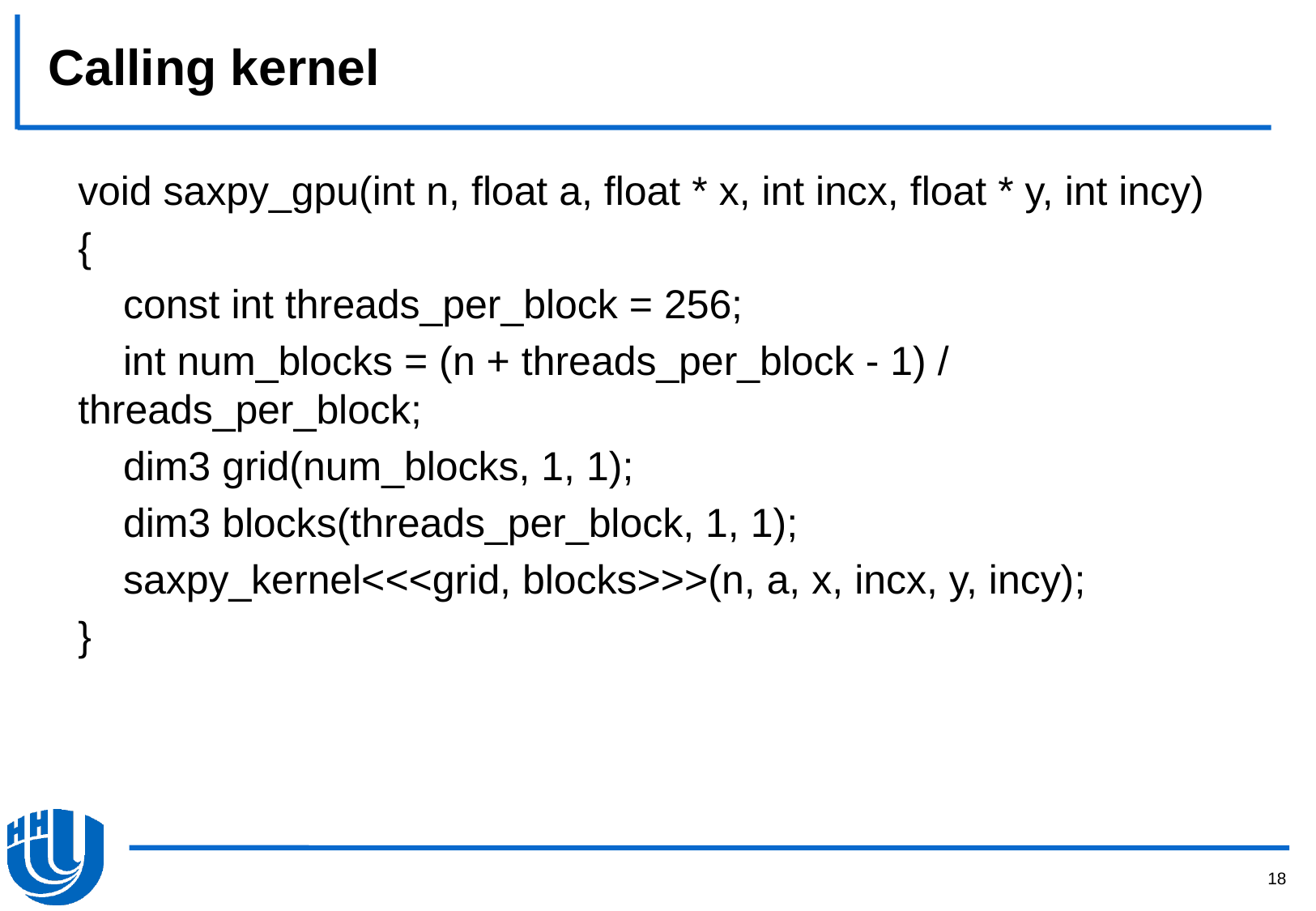

# Calling kernel
void saxpy_gpu(int n, float a, float * x, int incx, float * y, int incy)
{
    const int threads_per_block = 256;
    int num_blocks = (n + threads_per_block - 1) / threads_per_block;
    dim3 grid(num_blocks, 1, 1);
    dim3 blocks(threads_per_block, 1, 1);
    saxpy_kernel<<<grid, blocks>>>(n, a, x, incx, y, incy);
}
18